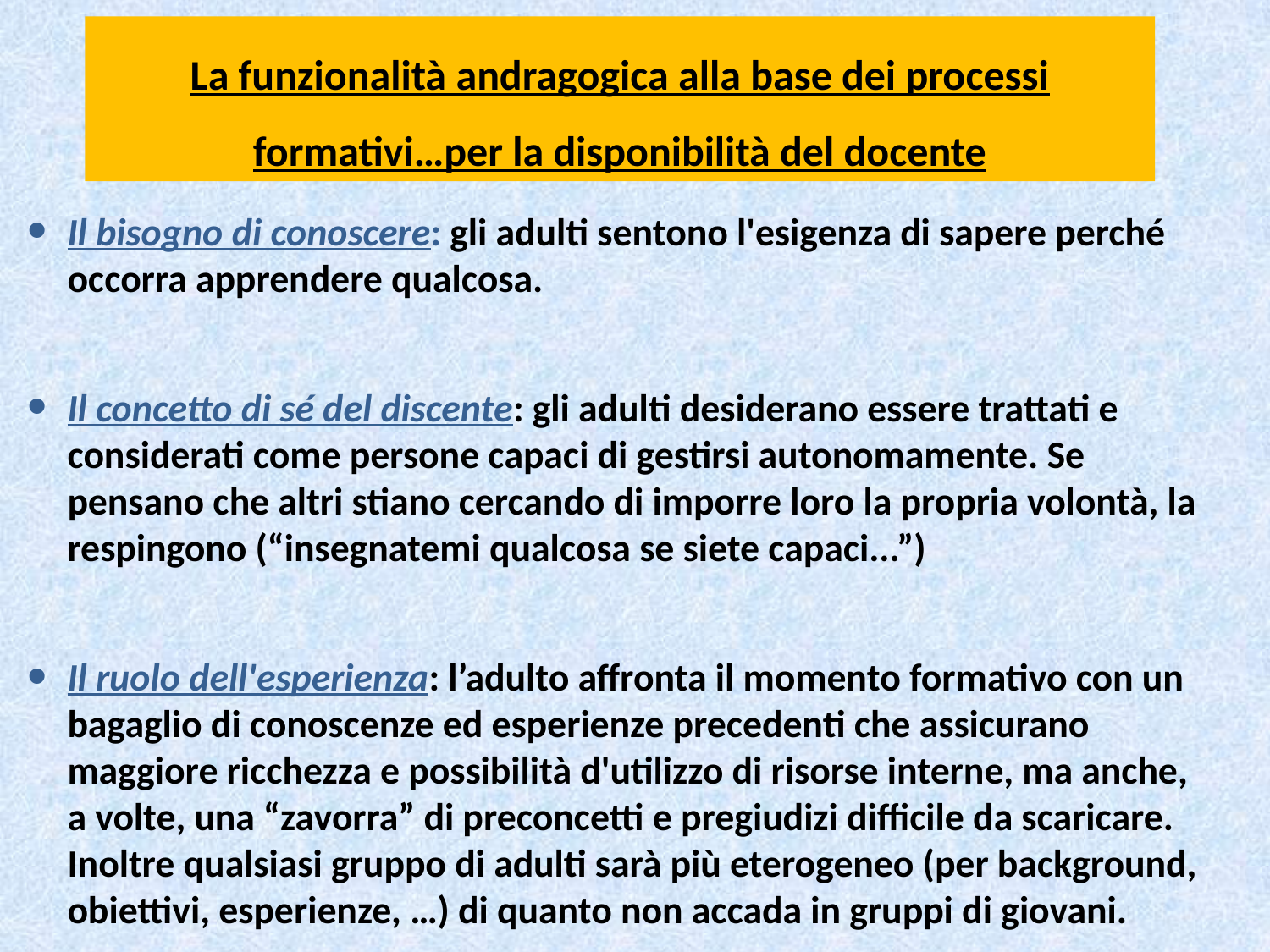

La funzionalità andragogica alla base dei processi formativi…per la disponibilità del docente
Il bisogno di conoscere: gli adulti sentono l'esigenza di sapere perché occorra apprendere qualcosa.

Il concetto di sé del discente: gli adulti desiderano essere trattati e considerati come persone capaci di gestirsi autonomamente. Se pensano che altri stiano cercando di imporre loro la propria volontà, la respingono (“insegnatemi qualcosa se siete capaci...”)

Il ruolo dell'esperienza: l’adulto affronta il momento formativo con un bagaglio di conoscenze ed esperienze precedenti che assicurano maggiore ricchezza e possibilità d'utilizzo di risorse interne, ma anche, a volte, una “zavorra” di preconcetti e pregiudizi difficile da scaricare. Inoltre qualsiasi gruppo di adulti sarà più eterogeneo (per background, obiettivi, esperienze, …) di quanto non accada in gruppi di giovani.